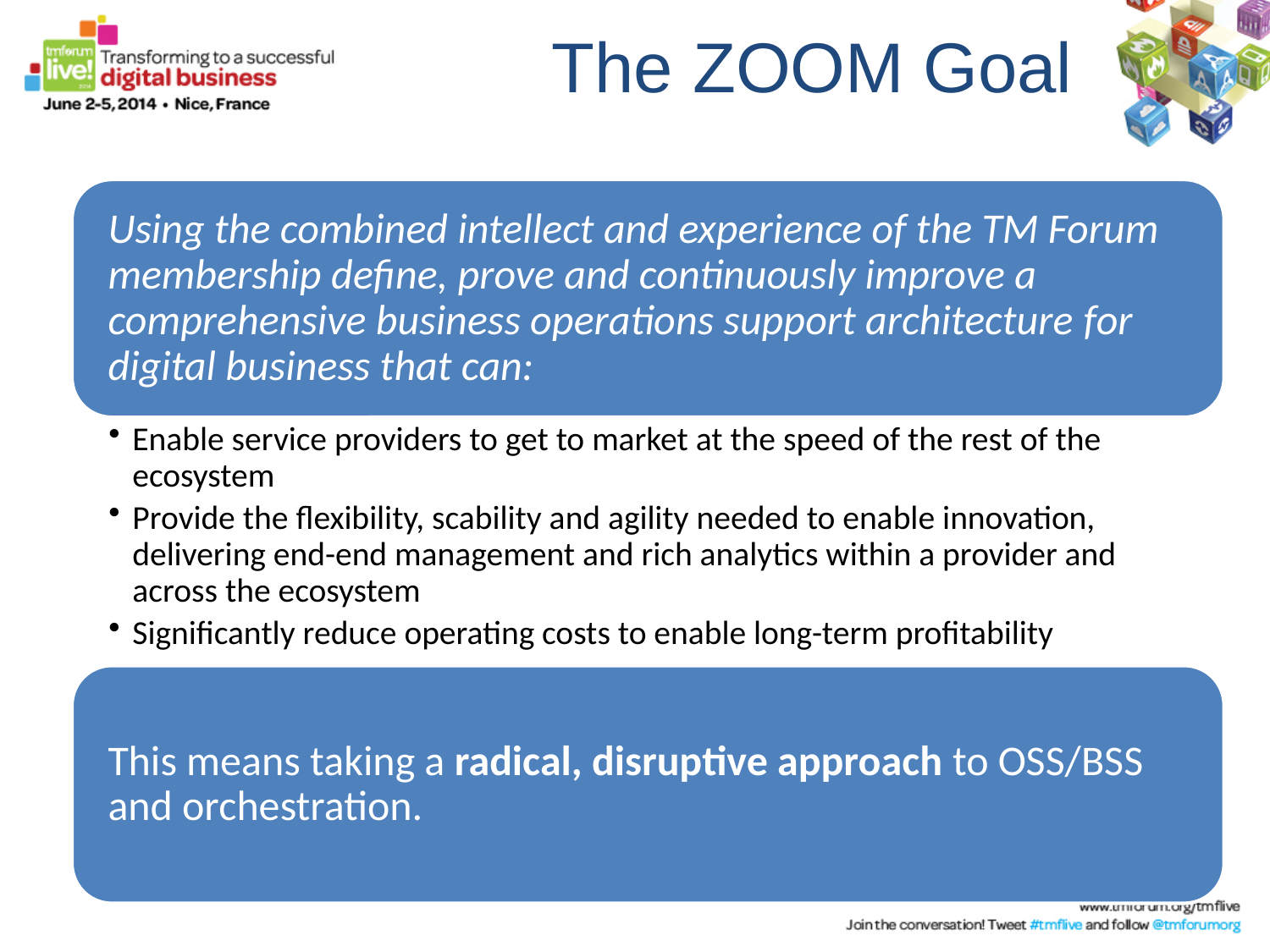

# The ZOOM Goal
Using the combined intellect and experience of the TM Forum membership define, prove and continuously improve a comprehensive business operations support architecture for digital business that can:
Enable service providers to get to market at the speed of the rest of the ecosystem
Provide the flexibility, scability and agility needed to enable innovation, delivering end-end management and rich analytics within a provider and across the ecosystem
Significantly reduce operating costs to enable long-term profitability
This means taking a radical, disruptive approach to OSS/BSS and orchestration.